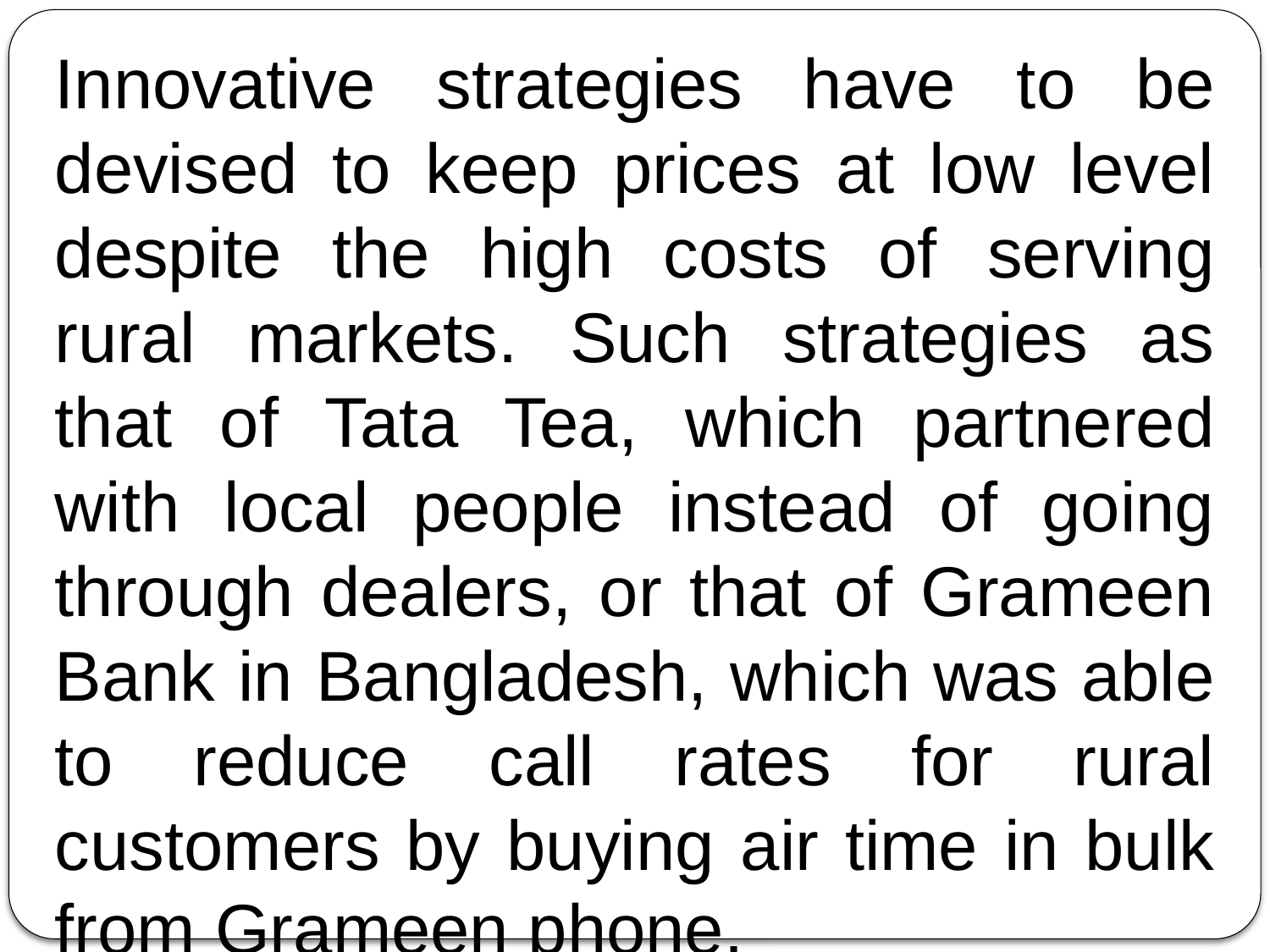

Innovative strategies have to be devised to keep prices at low level despite the high costs of serving rural markets. Such strategies as that of Tata Tea, which partnered with local people instead of going through dealers, or that of Grameen Bank in Bangladesh, which was able to reduce call rates for rural customers by buying air time in bulk from Grameen phone.